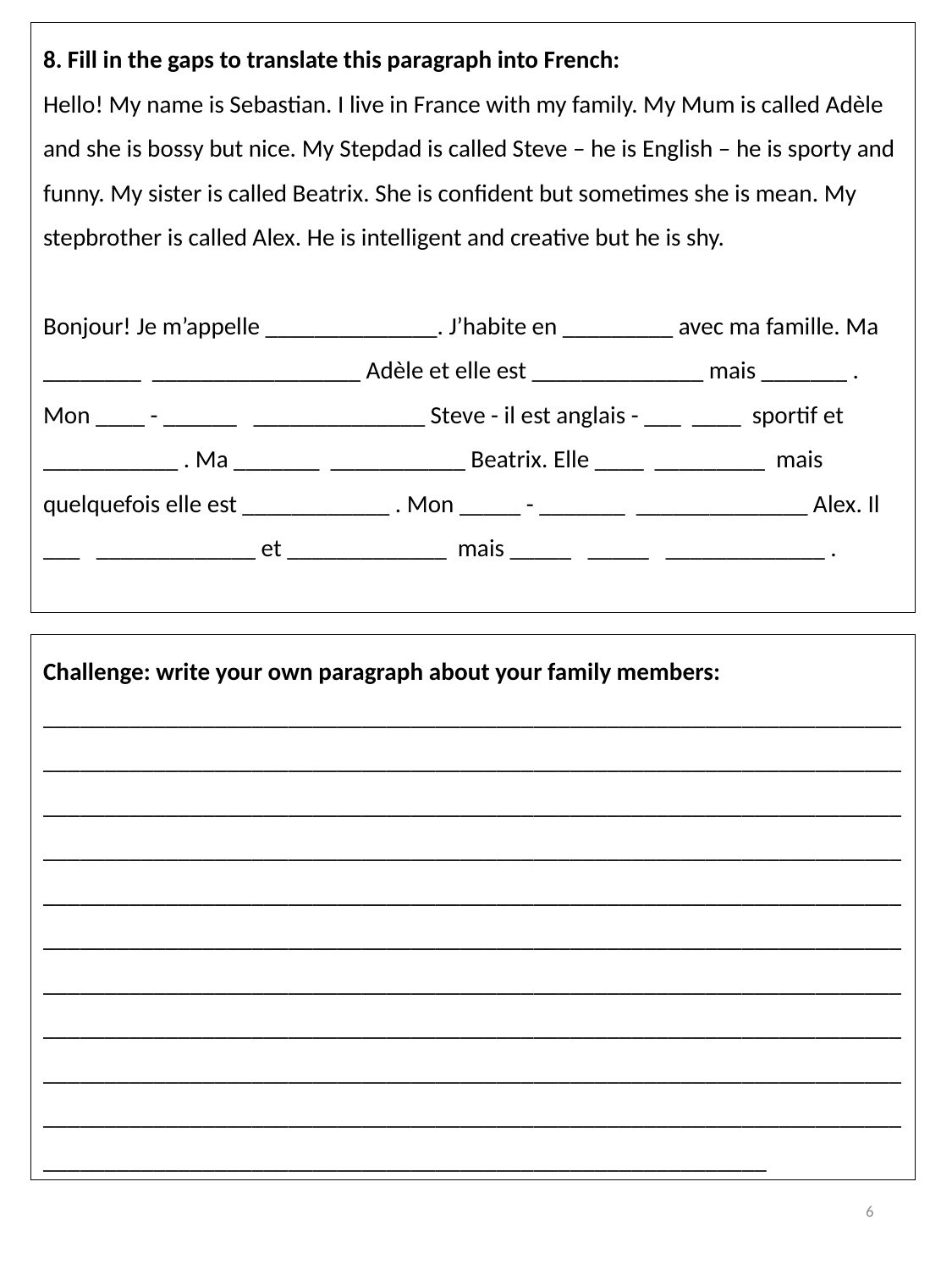

8. Fill in the gaps to translate this paragraph into French:
Hello! My name is Sebastian. I live in France with my family. My Mum is called Adèle and she is bossy but nice. My Stepdad is called Steve – he is English – he is sporty and funny. My sister is called Beatrix. She is confident but sometimes she is mean. My stepbrother is called Alex. He is intelligent and creative but he is shy.

Bonjour! Je m’appelle ______________. J’habite en _________ avec ma famille. Ma ________  _________________ Adèle et elle est ______________ mais _______ . Mon ____ - ______   ______________ Steve - il est anglais - ___  ____  sportif et ___________ . Ma _______  ___________ Beatrix. Elle ____  _________  mais quelquefois elle est ____________ . Mon _____ - _______  ______________ Alex. Il ___   _____________ et _____________  mais _____   _____   _____________ .

Challenge: write your own paragraph about your family members:
_______________________________________________________________________________________________________________________________________________________________________________________________________________________________________________________________________________________________________________________________________________________________________________________________________________________________________________________________________________________________________________________________________________________________________________________________________________________________________________________________________________________________________________________________________________________________________________________
6